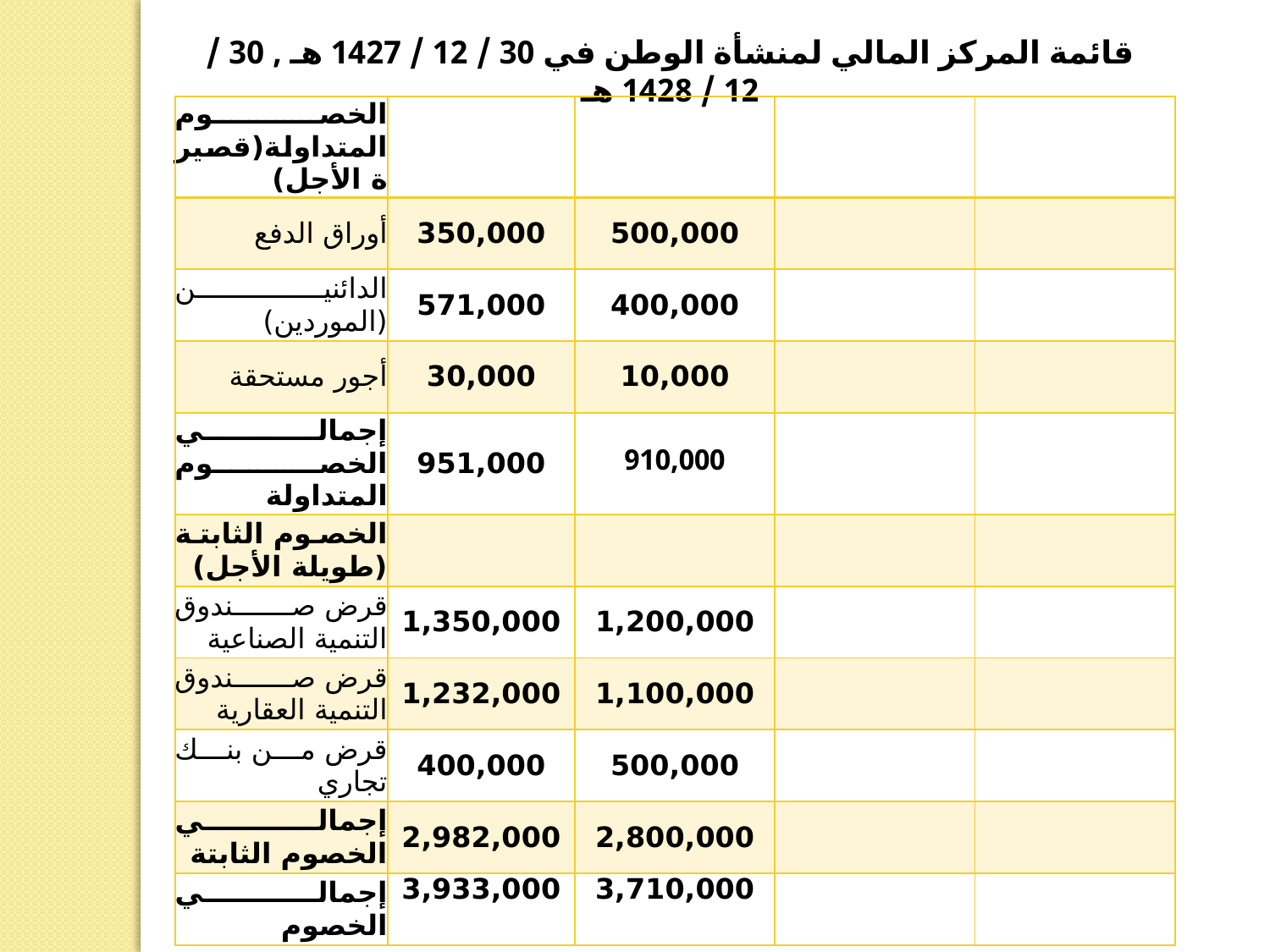

قائمة المركز المالي لمنشأة الوطن في 30 / 12 / 1427 هـ , 30 / 12 / 1428 هـ
| الخصوم المتداولة(قصيرة الأجل) |  |  |  |  |
| --- | --- | --- | --- | --- |
| أوراق الدفع | 350,000 | 500,000 |  |  |
| الدائنين (الموردين) | 571,000 | 400,000 |  |  |
| أجور مستحقة | 30,000 | 10,000 |  |  |
| إجمالي الخصوم المتداولة | 951,000 | 910,000 |  |  |
| الخصوم الثابتة (طويلة الأجل) |  |  |  |  |
| قرض صندوق التنمية الصناعية | 1,350,000 | 1,200,000 |  |  |
| قرض صندوق التنمية العقارية | 1,232,000 | 1,100,000 |  |  |
| قرض من بنك تجاري | 400,000 | 500,000 |  |  |
| إجمالي الخصوم الثابتة | 2,982,000 | 2,800,000 |  |  |
| إجمالي الخصوم | 3,933,000 | 3,710,000 |  |  |